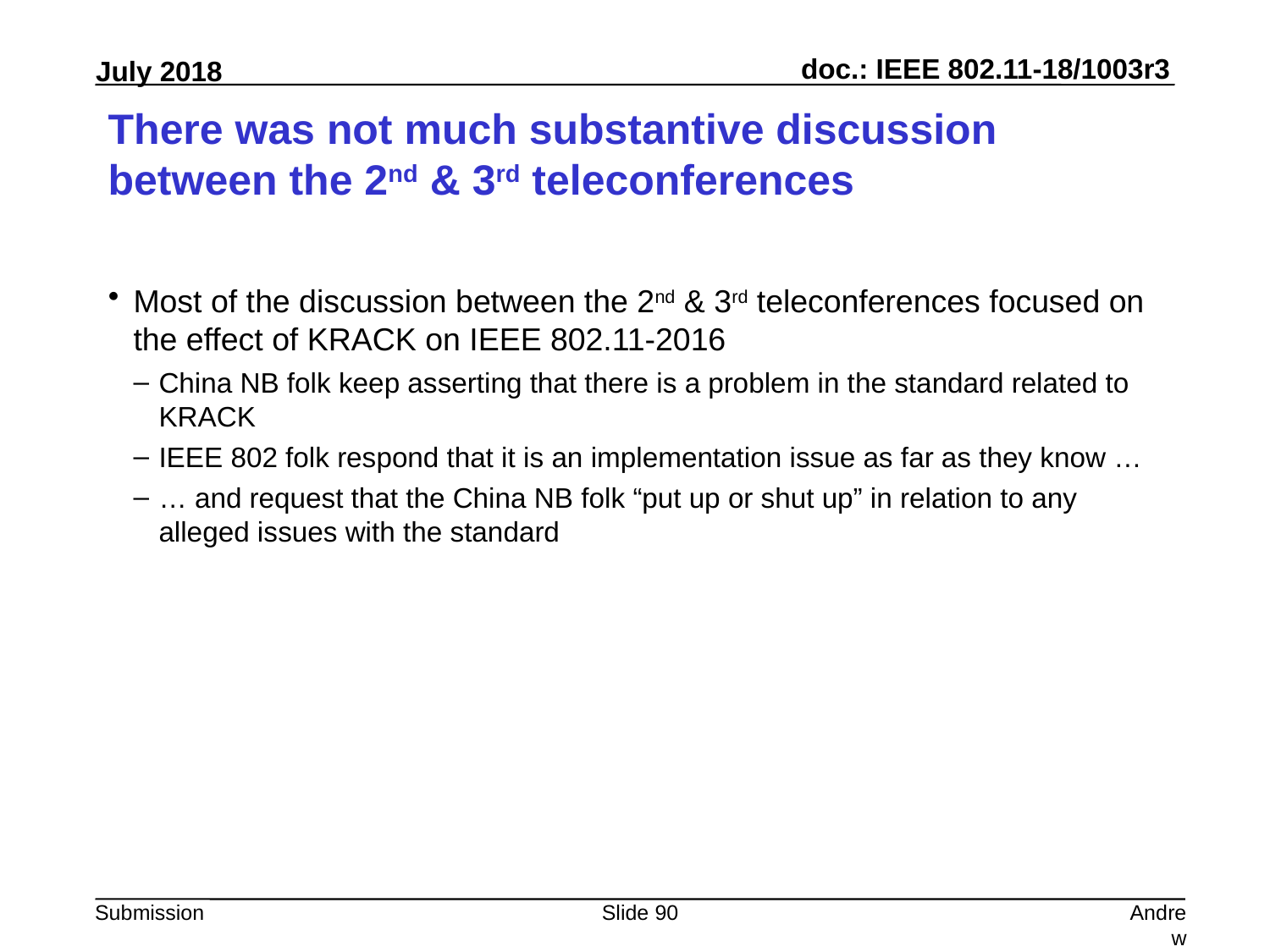

# There was not much substantive discussion between the 2nd & 3rd teleconferences
Most of the discussion between the 2nd & 3rd teleconferences focused on the effect of KRACK on IEEE 802.11-2016
China NB folk keep asserting that there is a problem in the standard related to KRACK
IEEE 802 folk respond that it is an implementation issue as far as they know …
… and request that the China NB folk “put up or shut up” in relation to any alleged issues with the standard
Slide 90
Andrew Myles, Cisco